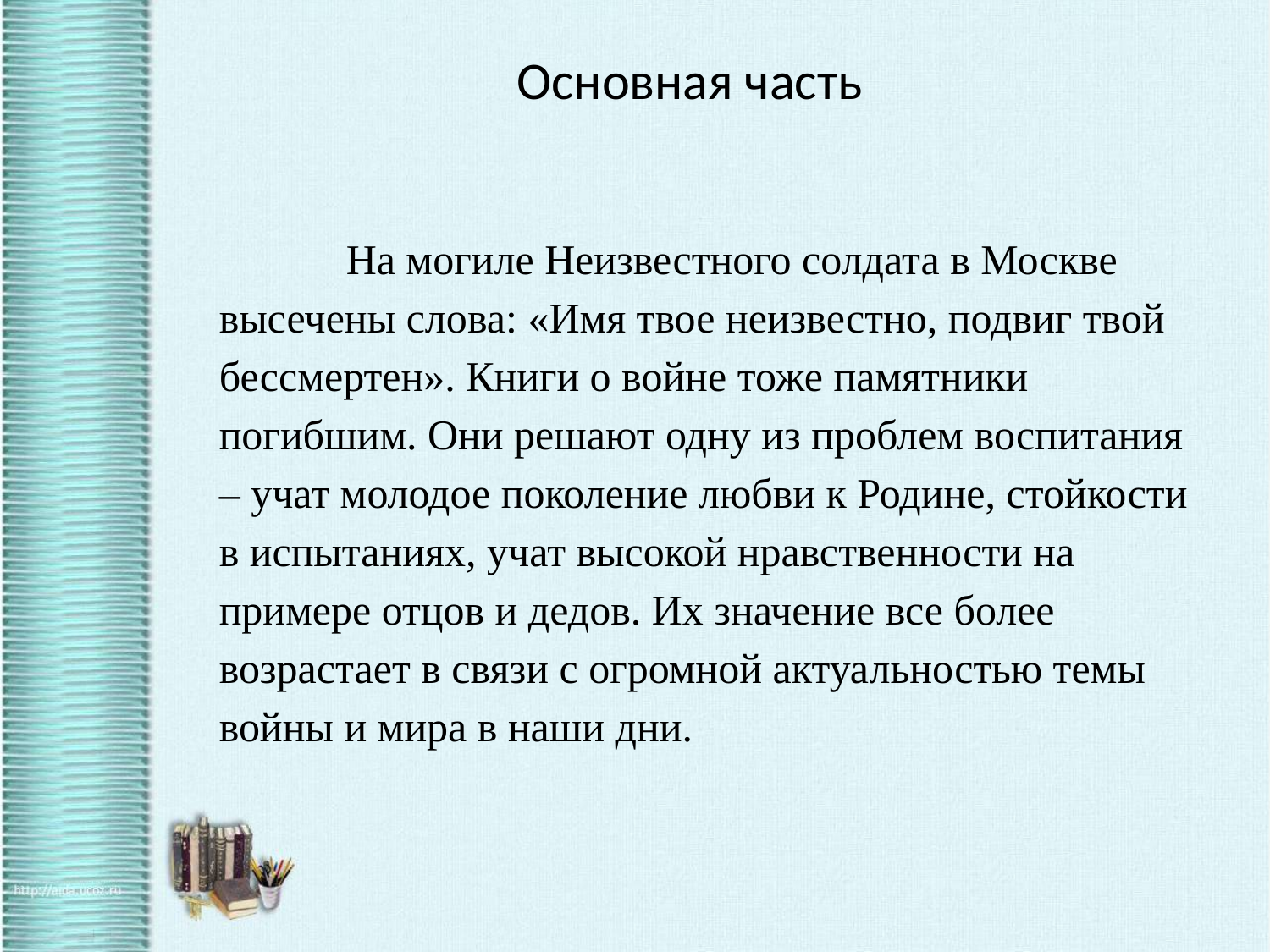

# Основная часть
	На могиле Неизвестного солдата в Москве высечены слова: «Имя твое неизвестно, подвиг твой бессмертен». Книги о войне тоже памятники погибшим. Они решают одну из проблем воспитания – учат молодое поколение любви к Родине, стойкости в испытаниях, учат высокой нравственности на примере отцов и дедов. Их значение все более возрастает в связи с огромной актуальностью темы войны и мира в наши дни.